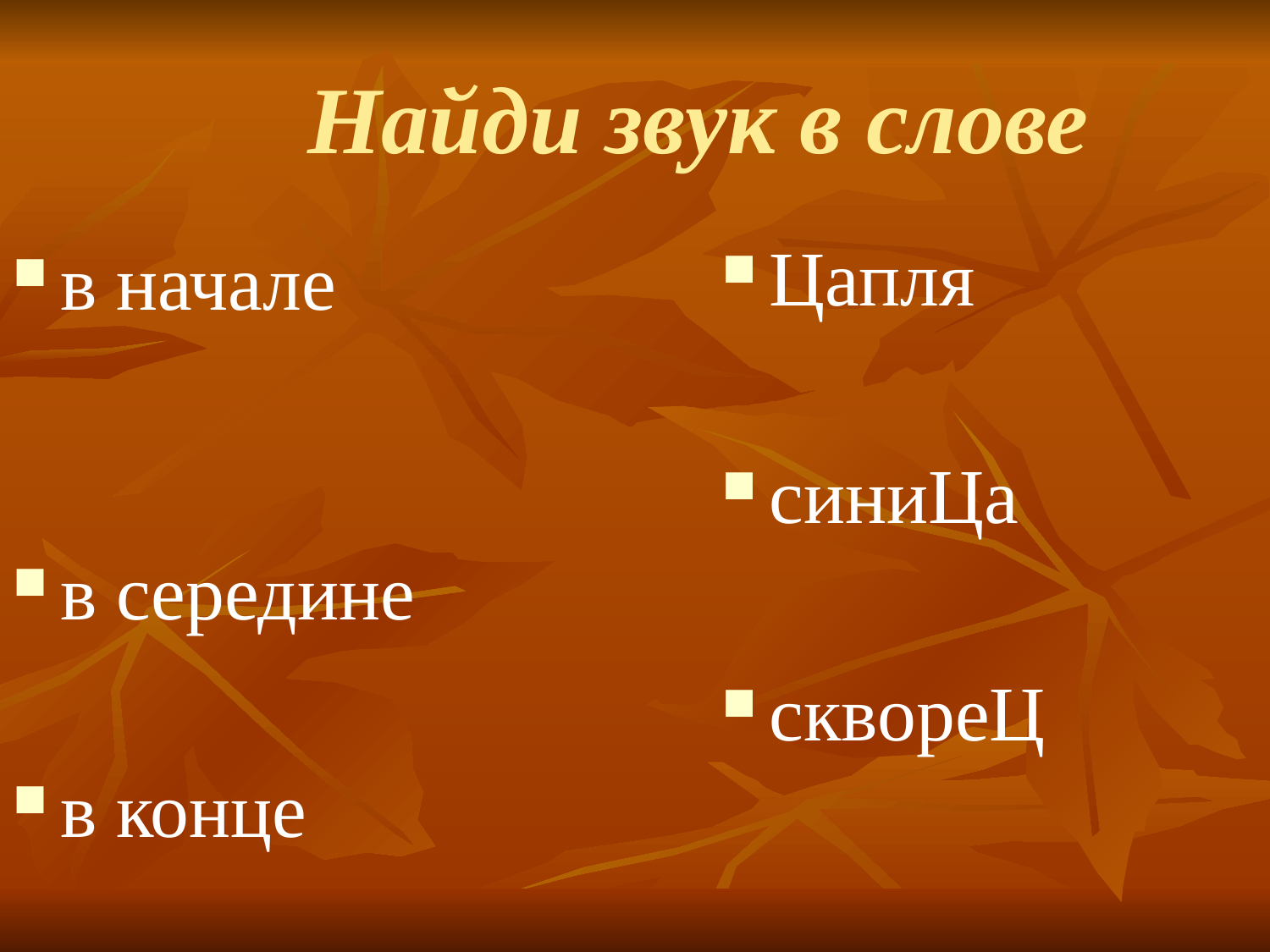

Найди звук в слове
Цапля

синиЦа

сквореЦ
в начале

в середине

в конце